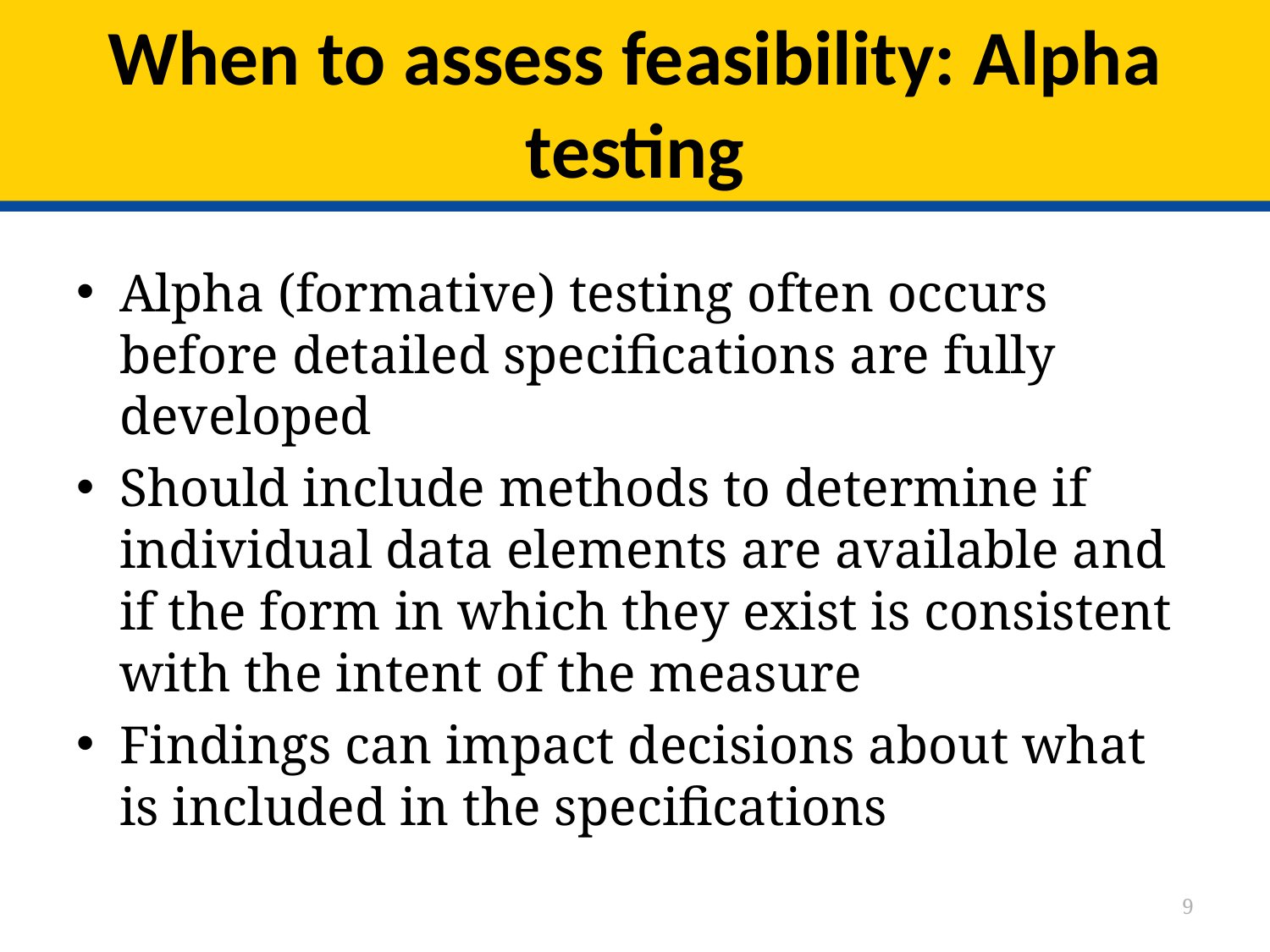

# When to assess feasibility: Alpha testing
Alpha (formative) testing often occurs before detailed specifications are fully developed
Should include methods to determine if individual data elements are available and if the form in which they exist is consistent with the intent of the measure
Findings can impact decisions about what is included in the specifications
9